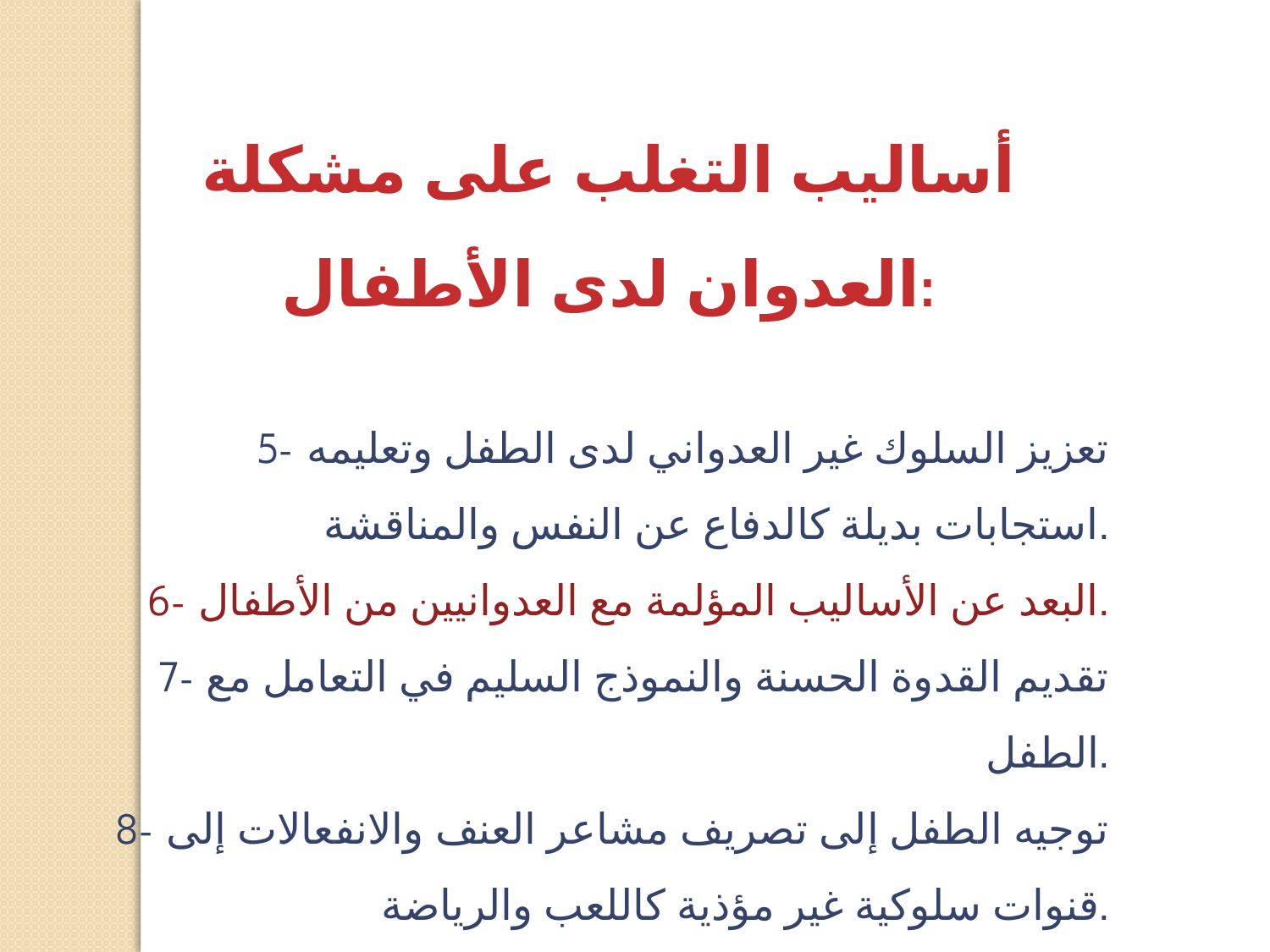

أساليب التغلب على مشكلة العدوان لدى الأطفال:

5- تعزيز السلوك غير العدواني لدى الطفل وتعليمه استجابات بديلة كالدفاع عن النفس والمناقشة.
6- البعد عن الأساليب المؤلمة مع العدوانيين من الأطفال.
7- تقديم القدوة الحسنة والنموذج السليم في التعامل مع الطفل.
8- توجيه الطفل إلى تصريف مشاعر العنف والانفعالات إلى قنوات سلوكية غير مؤذية كاللعب والرياضة.
9- إحاطة الطفل بالعطف والرعاية وإشعاره بالدفء والأمان.